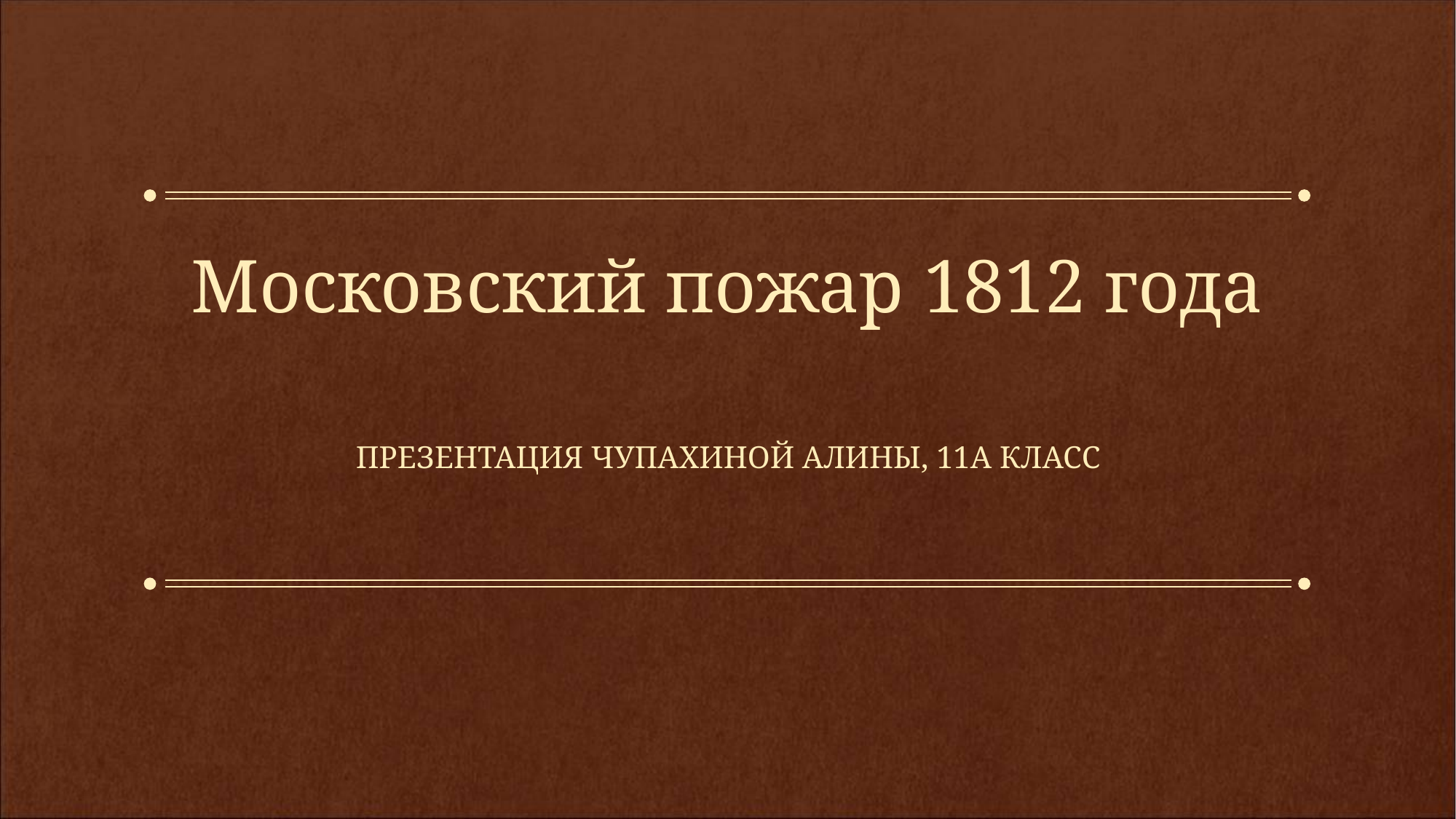

# Московский пожар 1812 года
Презентация Чупахиной Алины, 11А класс